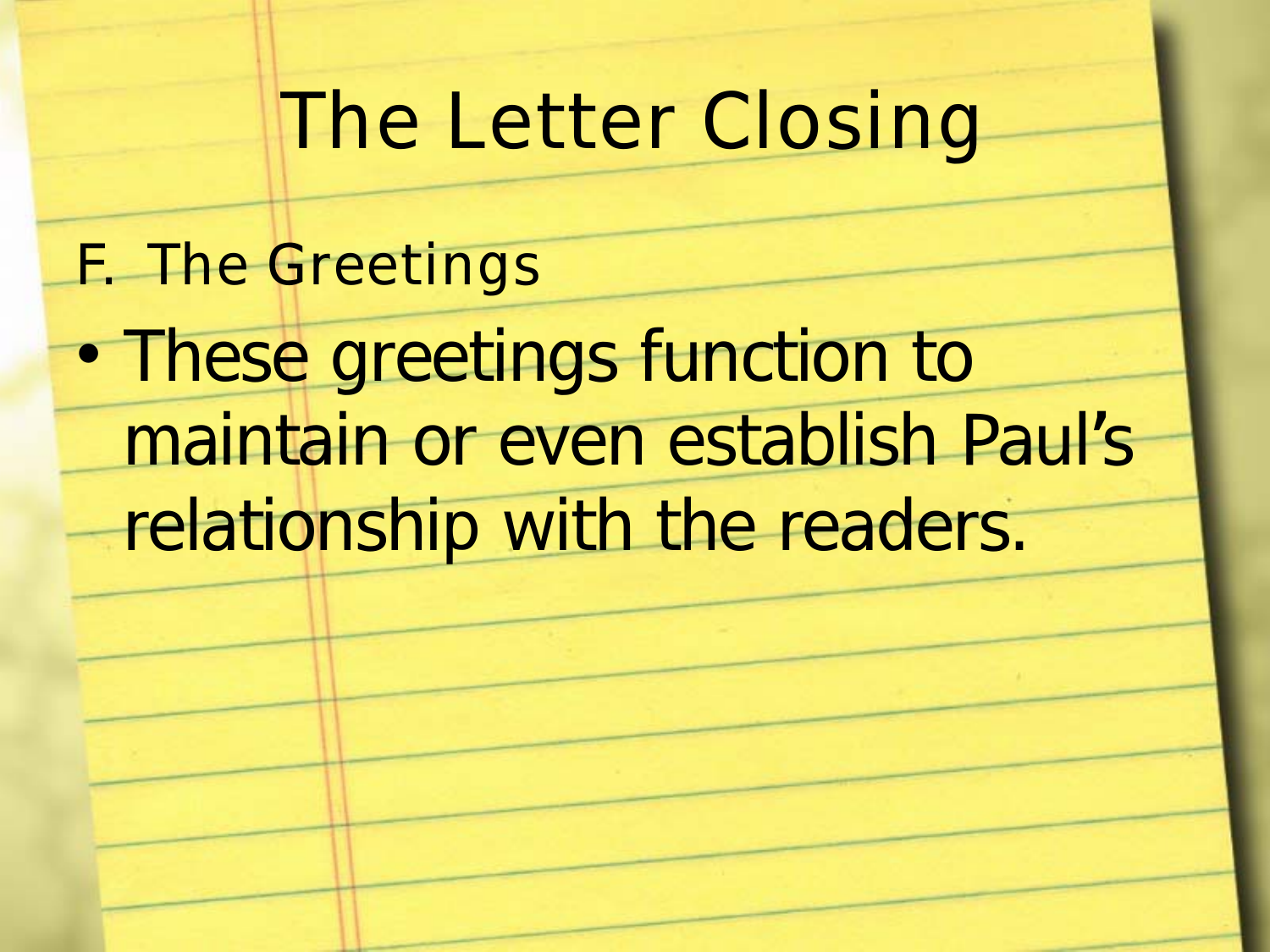

# The Letter Closing
The Greetings
These greetings function to maintain or even establish Paul’s relationship with the readers.